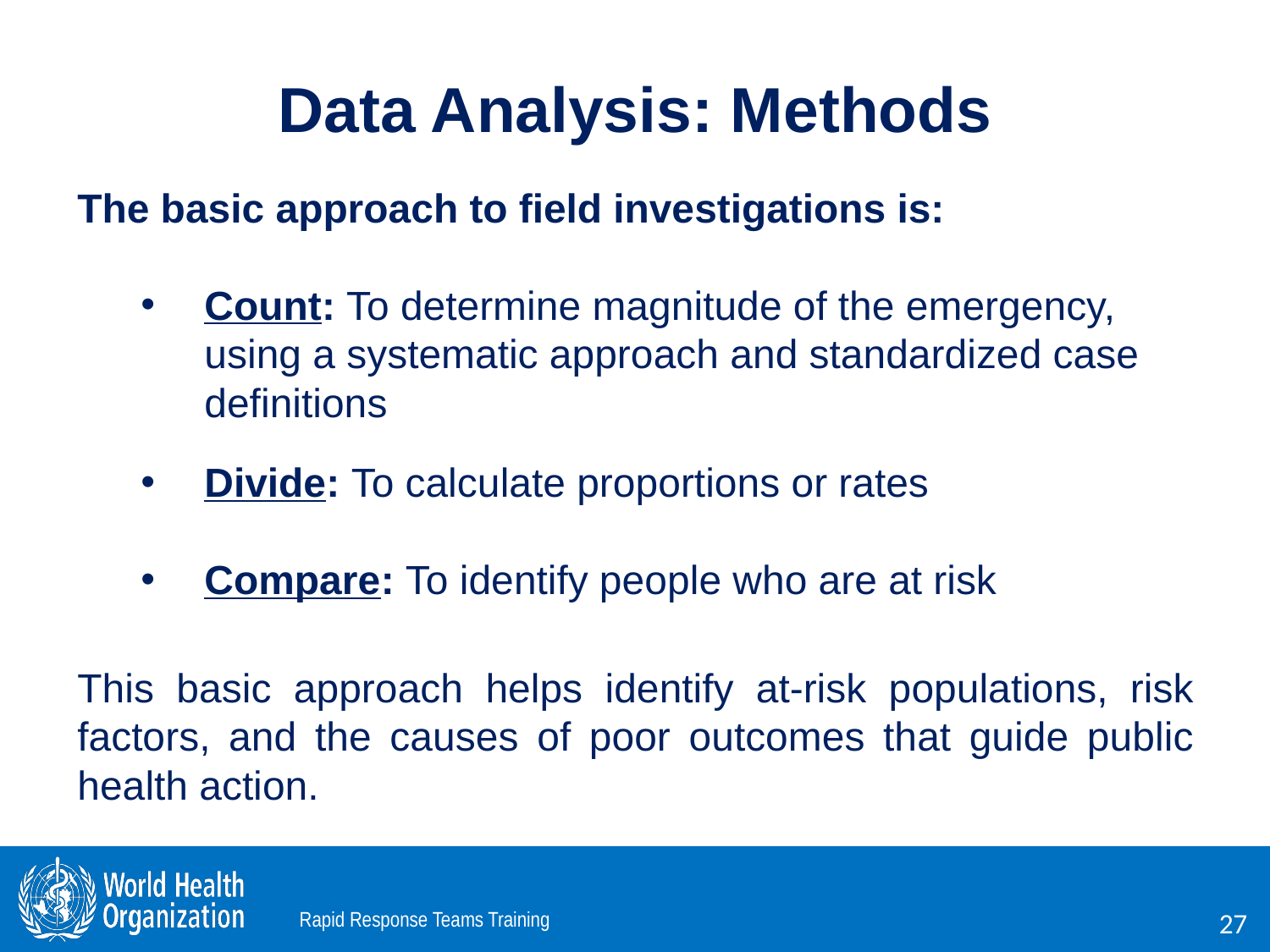

# Data Analysis: Methods
The basic approach to field investigations is:

Count: To determine magnitude of the emergency, using a systematic approach and standardized case definitions

Divide: To calculate proportions or rates

Compare: To identify people who are at risk

This basic approach helps identify at-risk populations, risk factors, and the causes of poor outcomes that guide public health action.